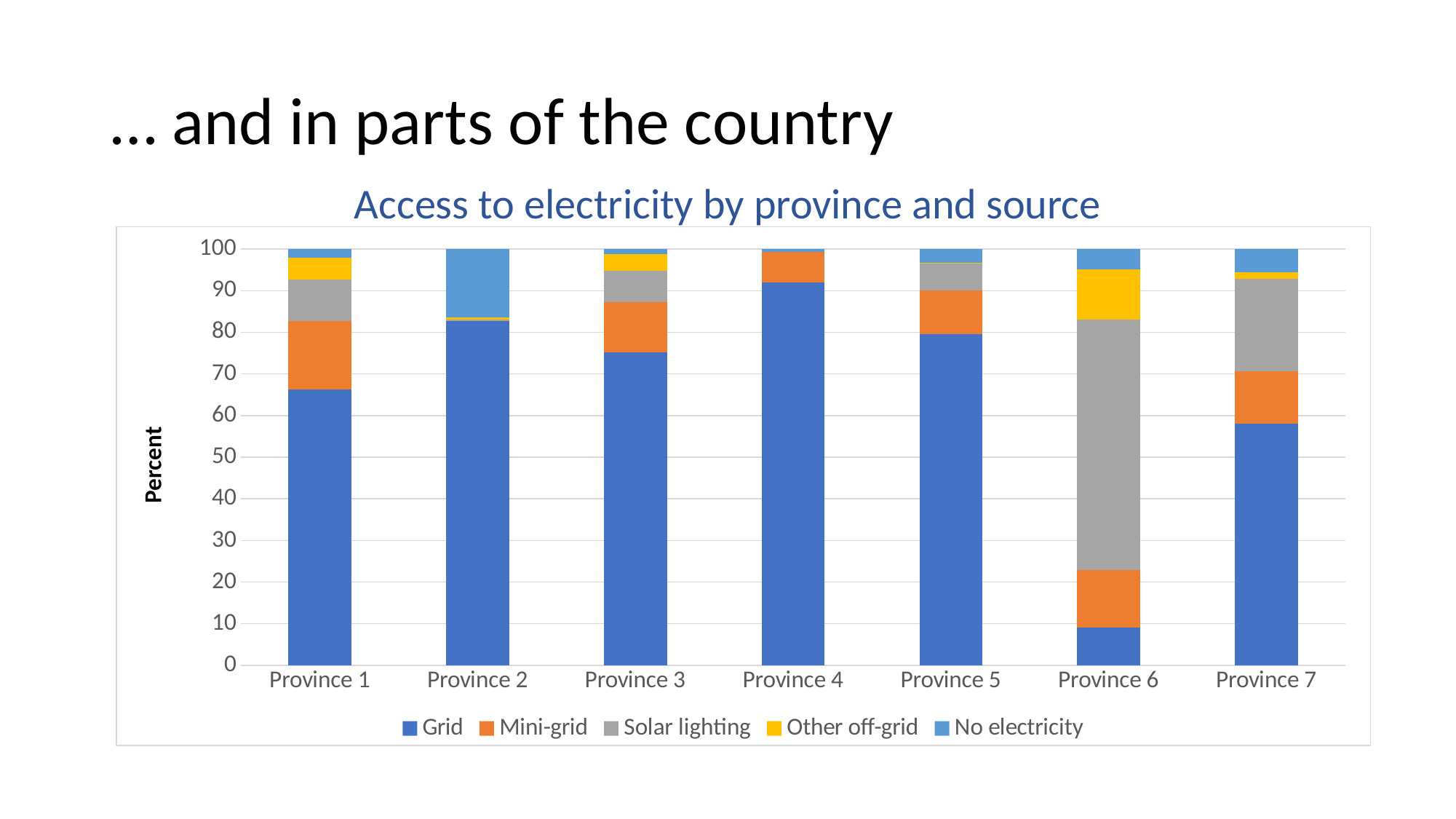

# … and in parts of the country
Access to electricity by province and source

### Chart

| Category | Grid | Mini-grid | Solar lighting | Other off-grid | No electricity |
|---|---|---|---|---|---|
| Province 1 | 66.19 | 16.45 | 10.05 | 5.2 | 2.1 |
| Province 2 | 82.69 | 0.0 | 0.45 | 0.48 | 16.37 |
| Province 3 | 75.17999999999999 | 12.05 | 7.56 | 3.98 | 1.22 |
| Province 4 | 91.98 | 7.34 | 0.0 | 0.0 | 0.68 |
| Province 5 | 79.64 | 10.45 | 6.54 | 0.03 | 3.34 |
| Province 6 | 9.11 | 13.85 | 60.11 | 11.99 | 4.95 |
| Province 7 | 58.14 | 12.51 | 22.25 | 1.49 | 5.619999999999999 |